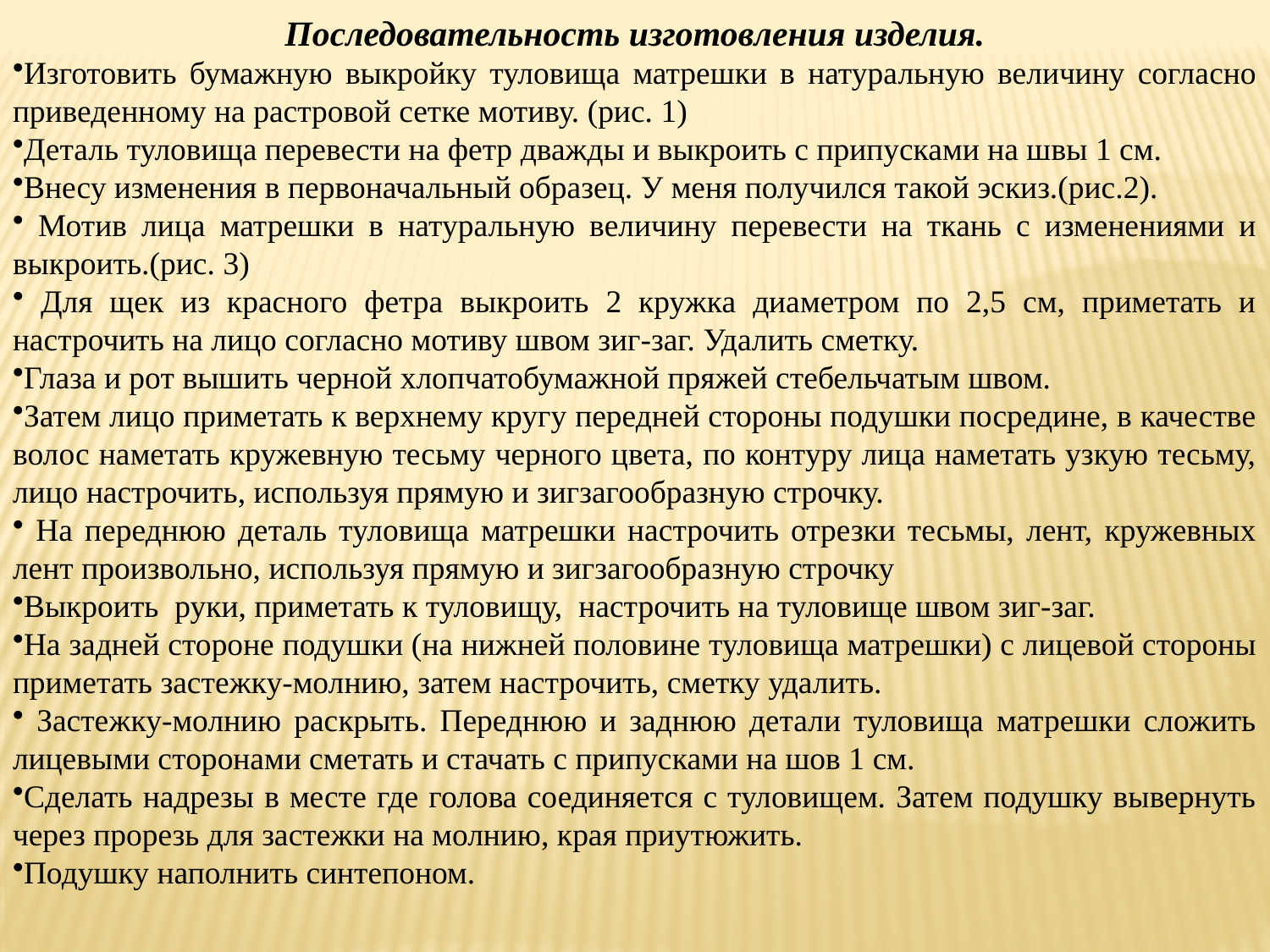

Последовательность изготовления изделия.
Изготовить бумажную выкройку туловища матрешки в натуральную величину согласно приведенному на растровой сетке мотиву. (рис. 1)
Деталь туловища перевести на фетр дважды и выкроить с припусками на швы 1 см.
Внесу изменения в первоначальный образец. У меня получился такой эскиз.(рис.2).
 Мотив лица матрешки в натуральную величину перевести на ткань с изменениями и выкроить.(рис. 3)
 Для щек из красного фетра выкроить 2 кружка диаметром по 2,5 см, приметать и настрочить на лицо согласно мотиву швом зиг-заг. Удалить сметку.
Глаза и рот вышить черной хлопчатобумажной пряжей стебельчатым швом.
Затем лицо приметать к верхнему кругу передней стороны подушки посредине, в качестве волос наметать кружевную тесьму черного цвета, по контуру лица наметать узкую тесьму, лицо настрочить, используя прямую и зигзагообразную строчку.
 На переднюю деталь туловища матрешки настрочить отрезки тесьмы, лент, кружевных лент произвольно, используя прямую и зигзагообразную строчку
Выкроить  руки, приметать к туловищу,  настрочить на туловище швом зиг-заг.
На задней стороне подушки (на нижней половине туловища матрешки) с лицевой стороны приметать застежку-молнию, затем настрочить, сметку удалить.
 Застежку-молнию раскрыть. Переднюю и заднюю детали туловища матрешки сложить лицевыми сторонами сметать и стачать с припусками на шов 1 см.
Сделать надрезы в месте где голова соединяется с туловищем. Затем подушку вывернуть через прорезь для застежки на молнию, края приутюжить.
Подушку наполнить синтепоном.